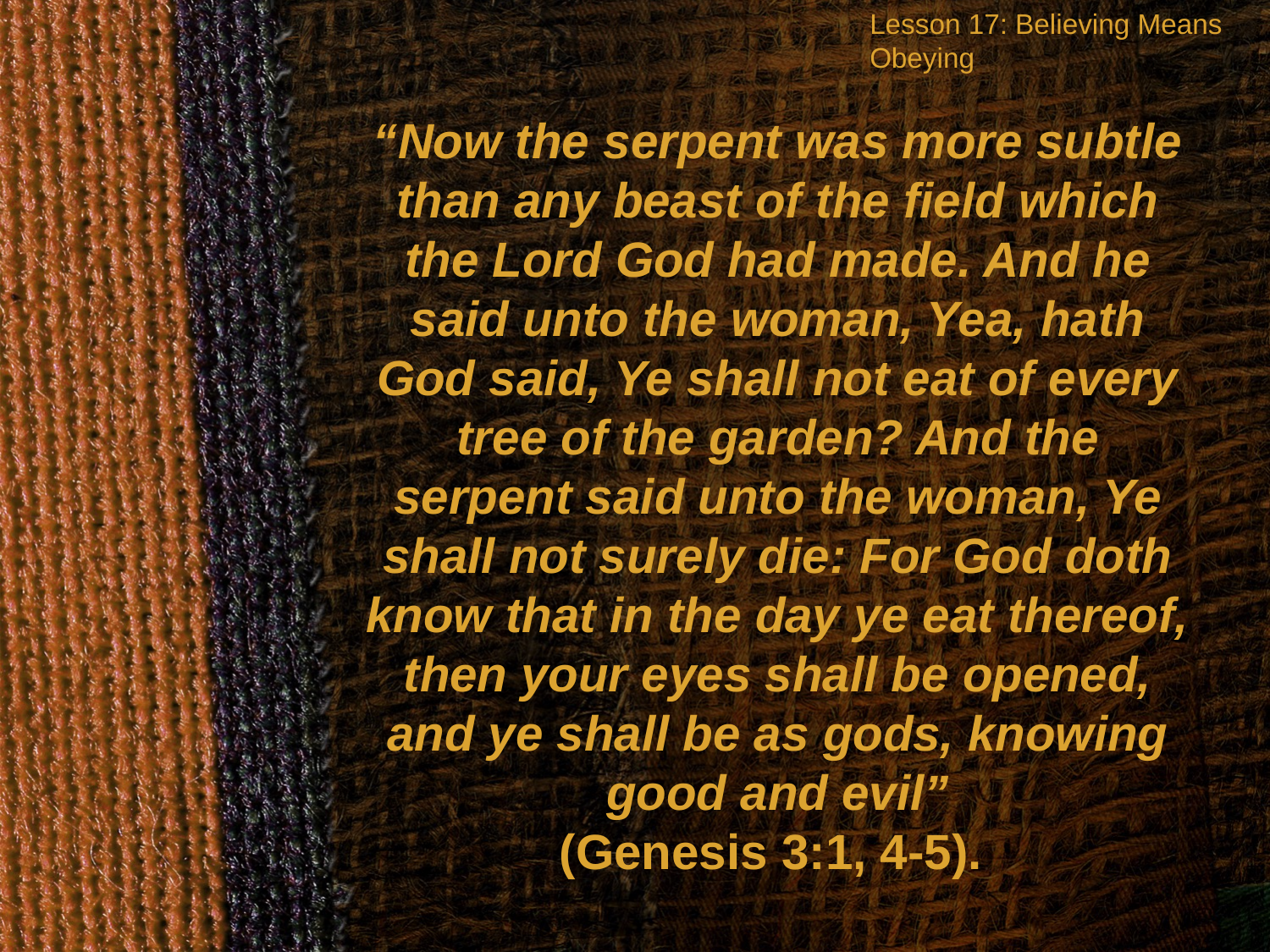

Lesson 17: Believing Means Obeying
“Now the serpent was more subtle than any beast of the field which the Lord God had made. And he said unto the woman, Yea, hath God said, Ye shall not eat of every tree of the garden? And the serpent said unto the woman, Ye shall not surely die: For God doth know that in the day ye eat thereof, then your eyes shall be opened, and ye shall be as gods, knowing good and evil”
(Genesis 3:1, 4-5).